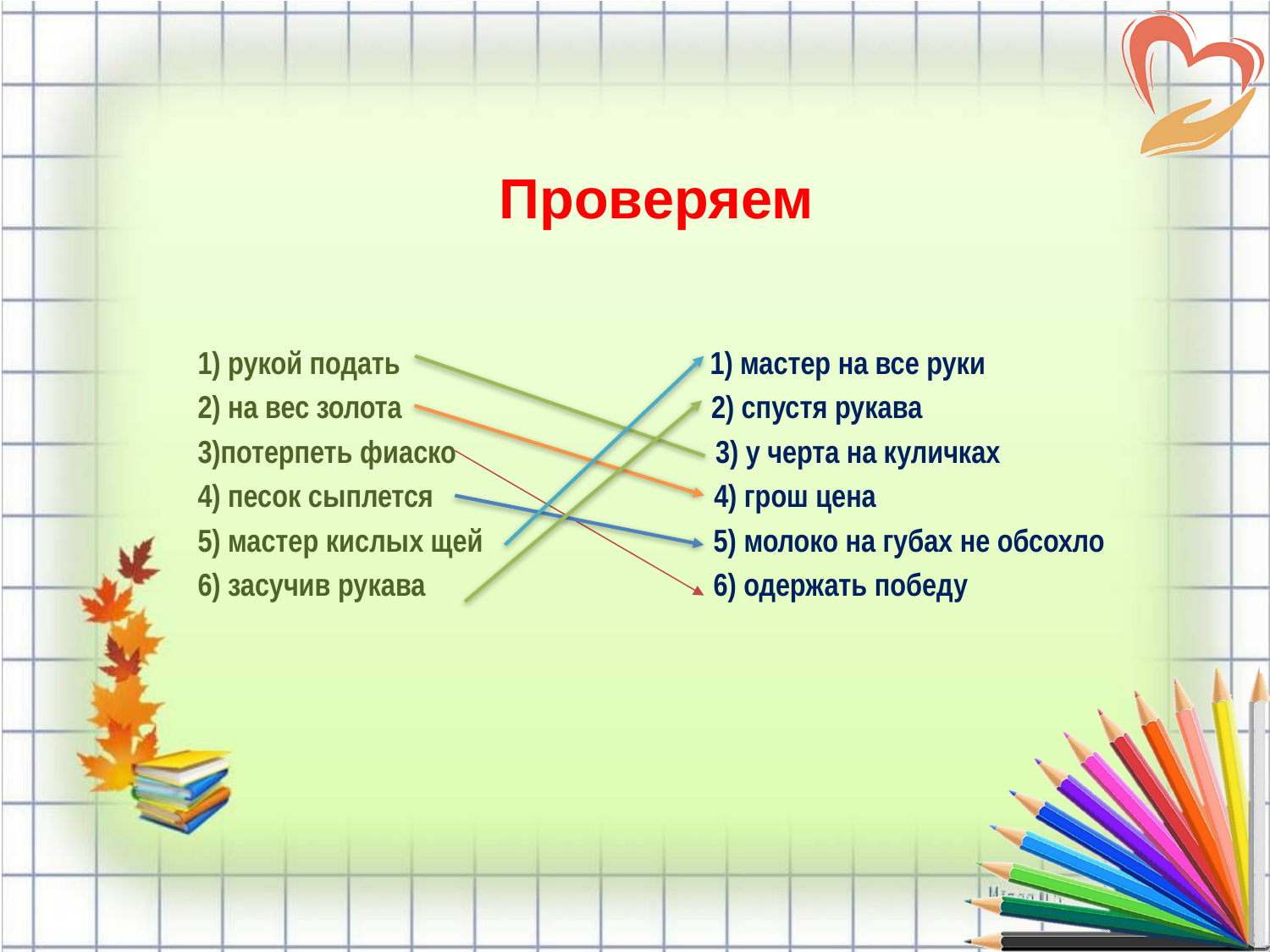

# Проверяем
1) рукой подать                                           1) мастер на все руки
2) на вес золота                                           2) спустя рукава
3)потерпеть фиаско                                    3) у черта на куличках
4) песок сыплется                                       4) грош цена
5) мастер кислых щей                                5) молоко на губах не обсохло
6) засучив рукава                                        6) одержать победу